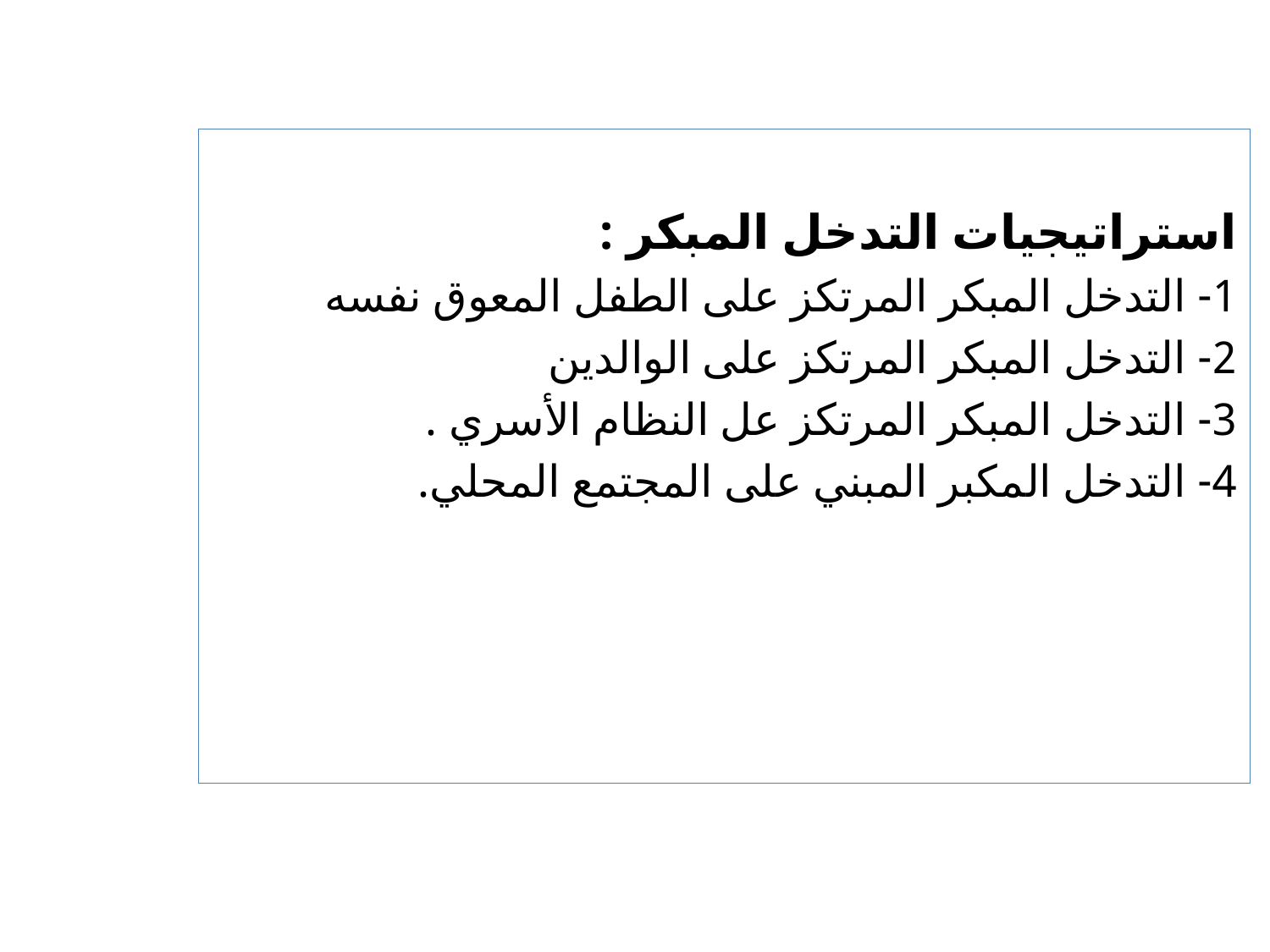

استراتيجيات التدخل المبكر :
1- التدخل المبكر المرتكز على الطفل المعوق نفسه
2- التدخل المبكر المرتكز على الوالدين
3- التدخل المبكر المرتكز عل النظام الأسري .
4- التدخل المكبر المبني على المجتمع المحلي.